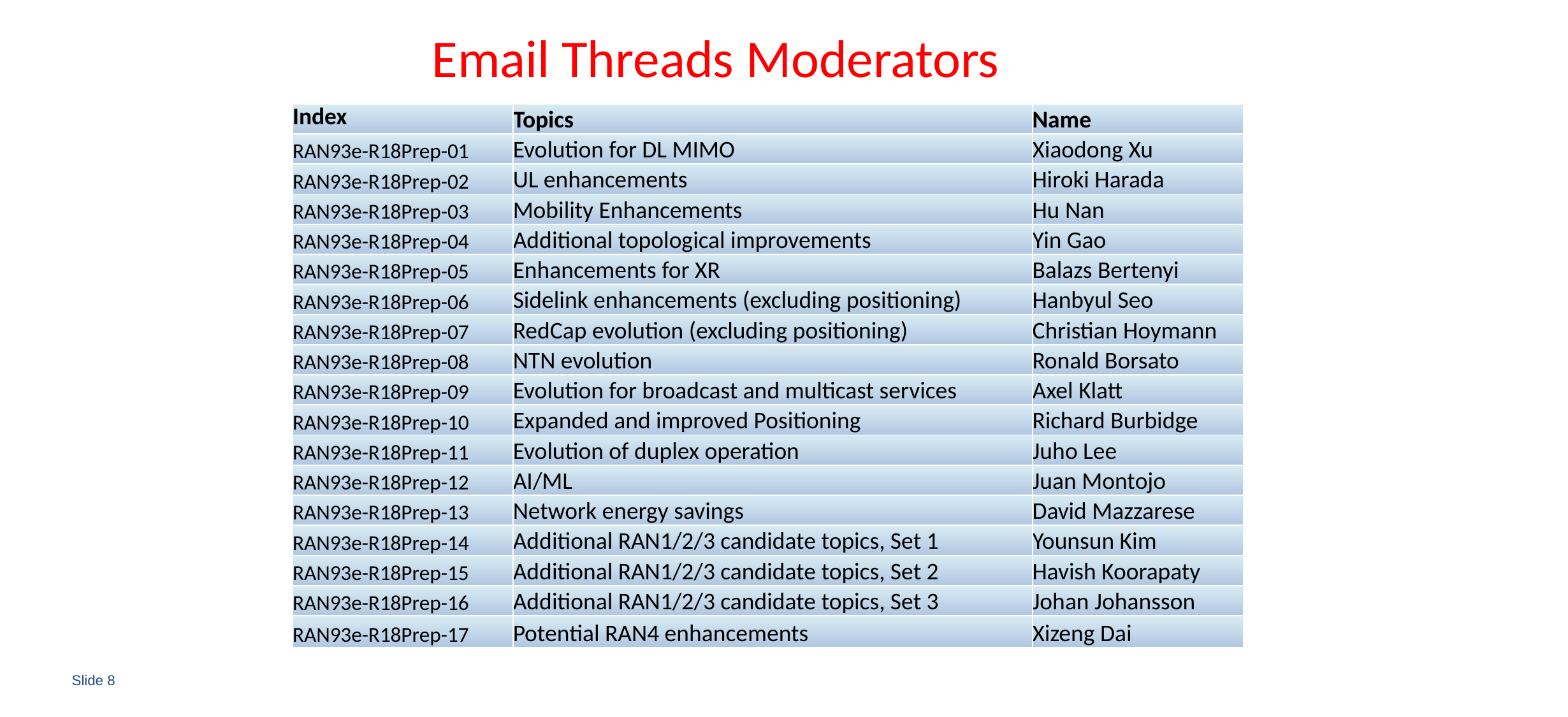

# Email Threads Moderators

| Index | Topics | Name |
| --- | --- | --- |
| RAN93e-R18Prep-01 | Evolution for DL MIMO | Xiaodong Xu |
| RAN93e-R18Prep-02 | UL enhancements | Hiroki Harada |
| RAN93e-R18Prep-03 | Mobility Enhancements | Hu Nan |
| RAN93e-R18Prep-04 | Additional topological improvements | Yin Gao |
| RAN93e-R18Prep-05 | Enhancements for XR | Balazs Bertenyi |
| RAN93e-R18Prep-06 | Sidelink enhancements (excluding positioning) | Hanbyul Seo |
| RAN93e-R18Prep-07 | RedCap evolution (excluding positioning) | Christian Hoymann |
| RAN93e-R18Prep-08 | NTN evolution | Ronald Borsato |
| RAN93e-R18Prep-09 | Evolution for broadcast and multicast services | Axel Klatt |
| RAN93e-R18Prep-10 | Expanded and improved Positioning | Richard Burbidge |
| RAN93e-R18Prep-11 | Evolution of duplex operation | Juho Lee |
| RAN93e-R18Prep-12 | AI/ML | Juan Montojo |
| RAN93e-R18Prep-13 | Network energy savings | David Mazzarese |
| RAN93e-R18Prep-14 | Additional RAN1/2/3 candidate topics, Set 1 | Younsun Kim |
| RAN93e-R18Prep-15 | Additional RAN1/2/3 candidate topics, Set 2 | Havish Koorapaty |
| RAN93e-R18Prep-16 | Additional RAN1/2/3 candidate topics, Set 3 | Johan Johansson |
| RAN93e-R18Prep-17 | Potential RAN4 enhancements | Xizeng Dai |